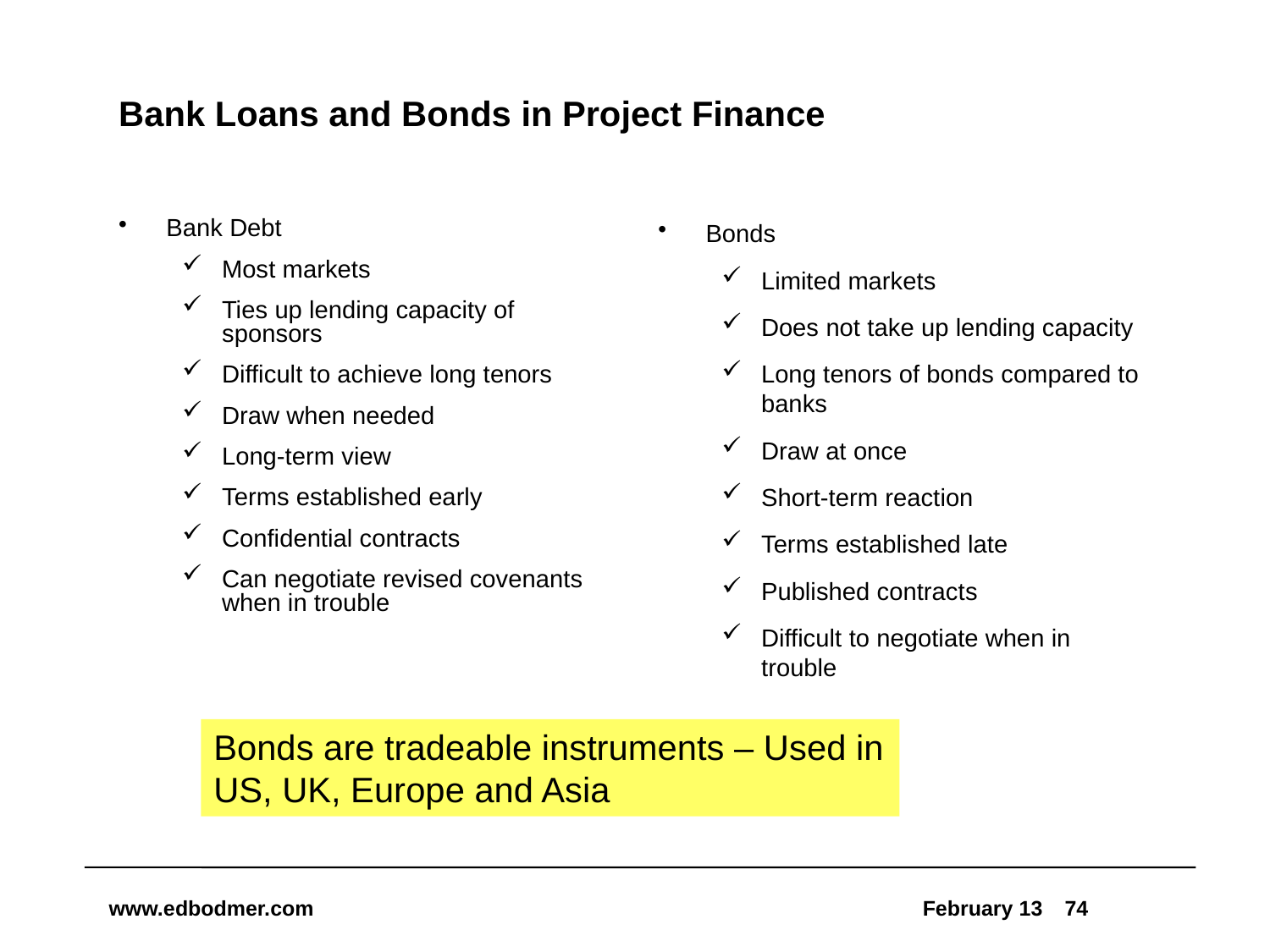

# Bank Loans and Bonds in Project Finance
Bank Debt
Most markets
Ties up lending capacity of sponsors
Difficult to achieve long tenors
Draw when needed
Long-term view
Terms established early
Confidential contracts
Can negotiate revised covenants when in trouble
Bonds
Limited markets
Does not take up lending capacity
Long tenors of bonds compared to banks
Draw at once
Short-term reaction
Terms established late
Published contracts
Difficult to negotiate when in trouble
Bonds are tradeable instruments – Used in US, UK, Europe and Asia